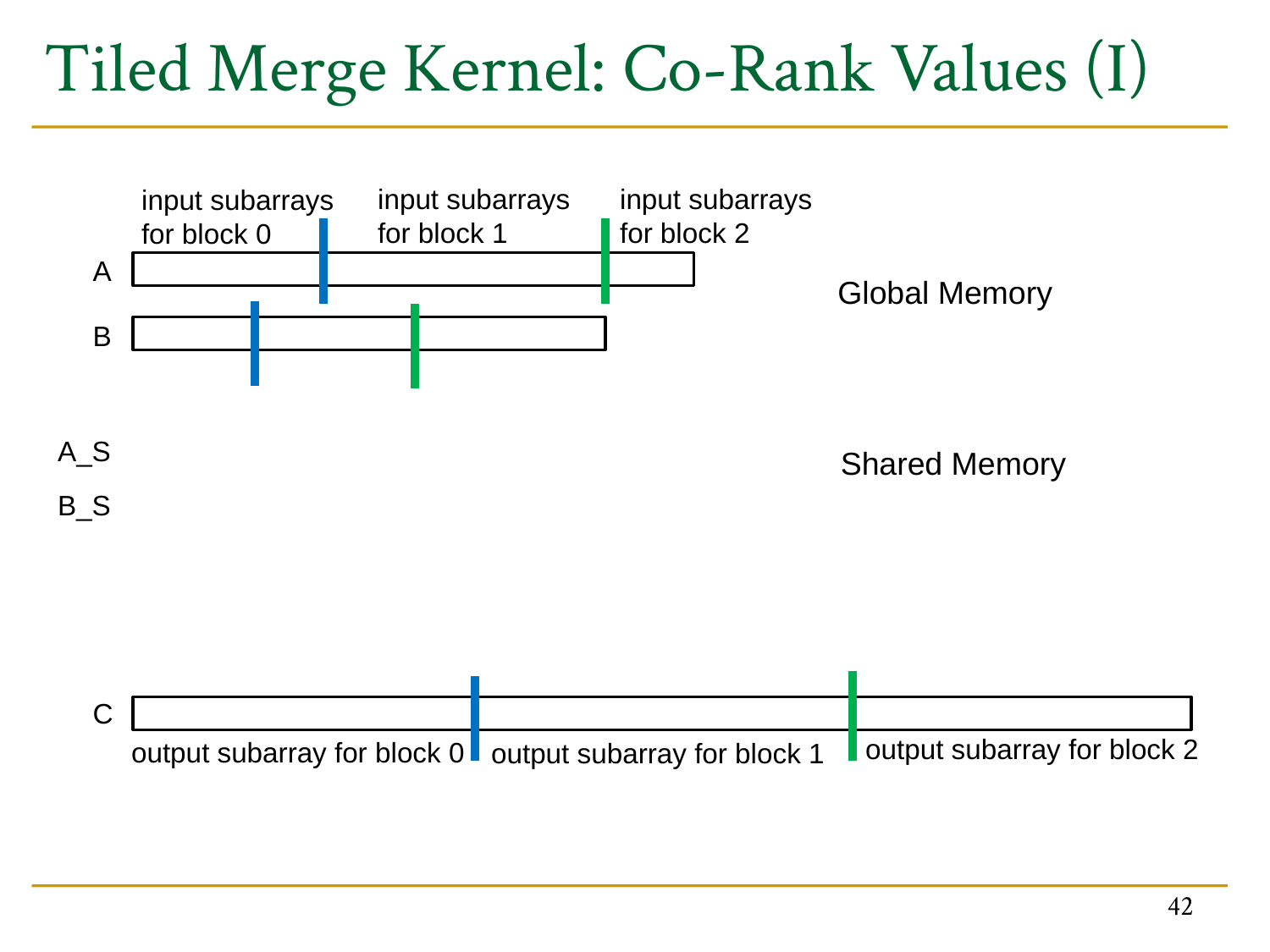

# Tiled Merge Kernel: Co-Rank Values (I)
input subarrays for block 1
input subarrays for block 2
input subarrays for block 0
A

Global Memory
B

A_S
Shared Memory
B_S
C

output subarray for block 2
output subarray for block 0
output subarray for block 1
42